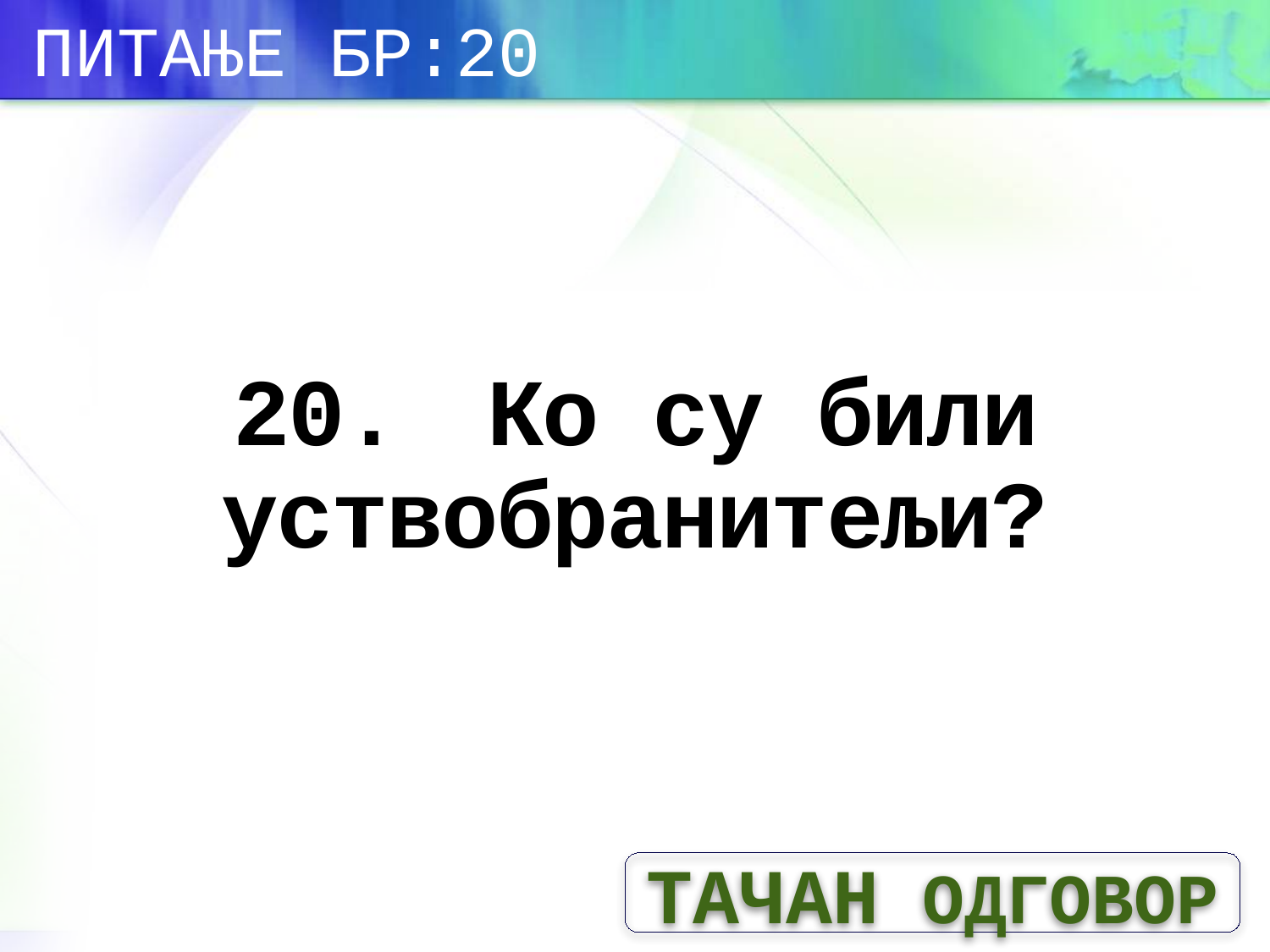

ПИТАЊЕ БР:20
# 20.	Ко су били уствобранитељи?
ТАЧАН ОДГОВОР